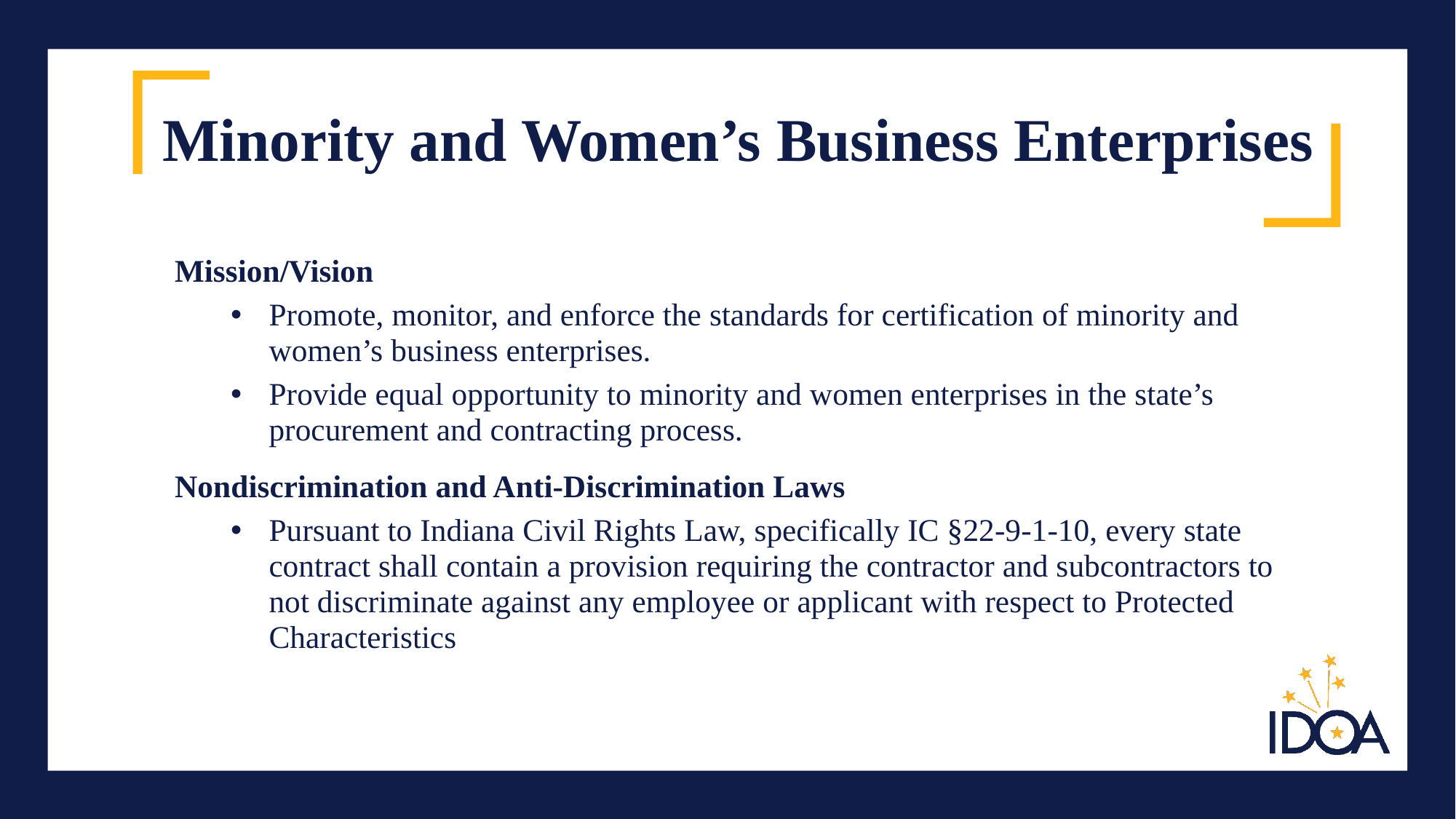

# Minority and Women’s Business Enterprises
Mission/Vision
Promote, monitor, and enforce the standards for certification of minority and women’s business enterprises.
Provide equal opportunity to minority and women enterprises in the state’s procurement and contracting process.
Nondiscrimination and Anti-Discrimination Laws
Pursuant to Indiana Civil Rights Law, specifically IC §22-9-1-10, every state contract shall contain a provision requiring the contractor and subcontractors to not discriminate against any employee or applicant with respect to Protected Characteristics